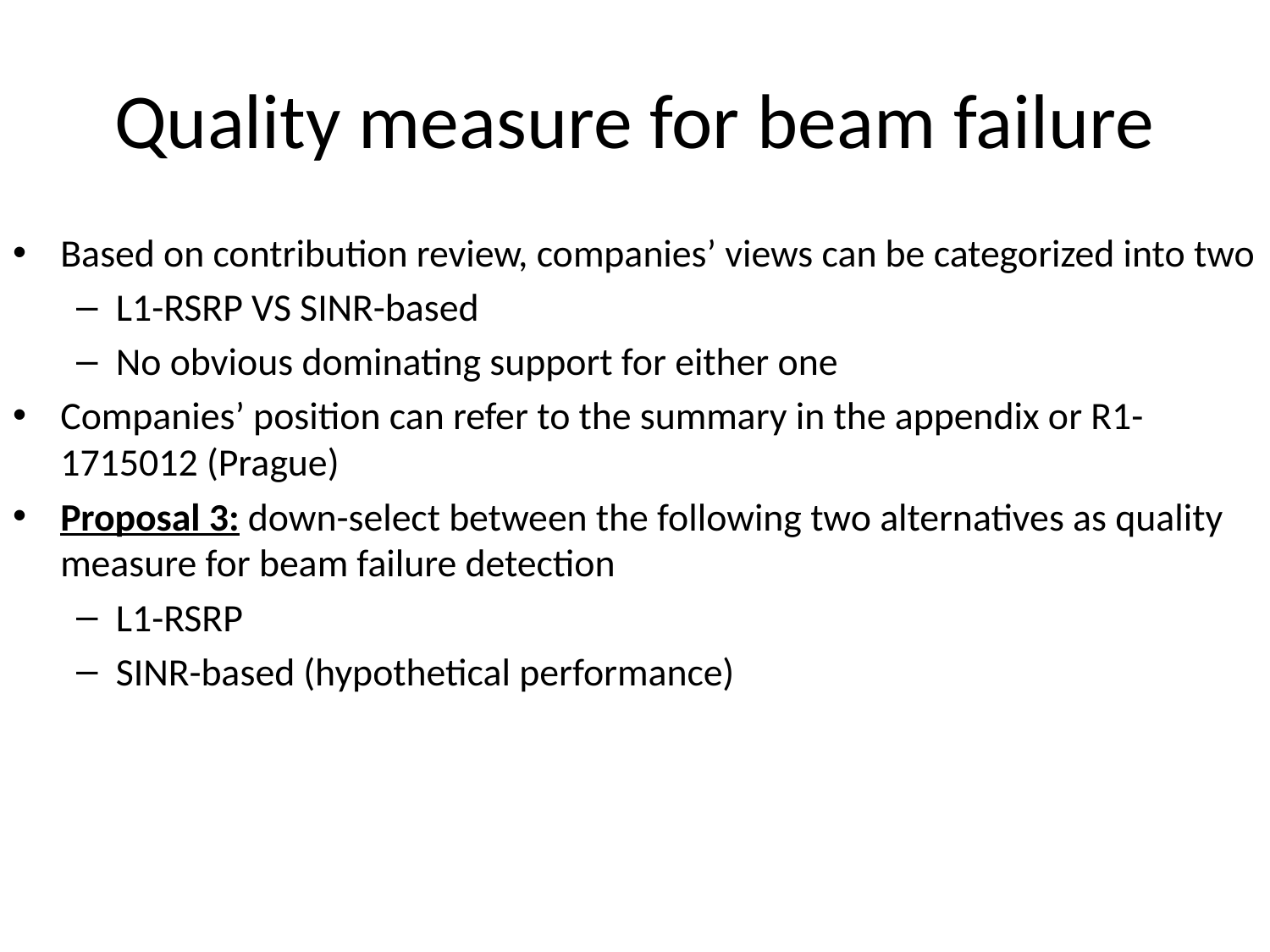

# Quality measure for beam failure
Based on contribution review, companies’ views can be categorized into two
L1-RSRP VS SINR-based
No obvious dominating support for either one
Companies’ position can refer to the summary in the appendix or R1-1715012 (Prague)
Proposal 3: down-select between the following two alternatives as quality measure for beam failure detection
L1-RSRP
SINR-based (hypothetical performance)